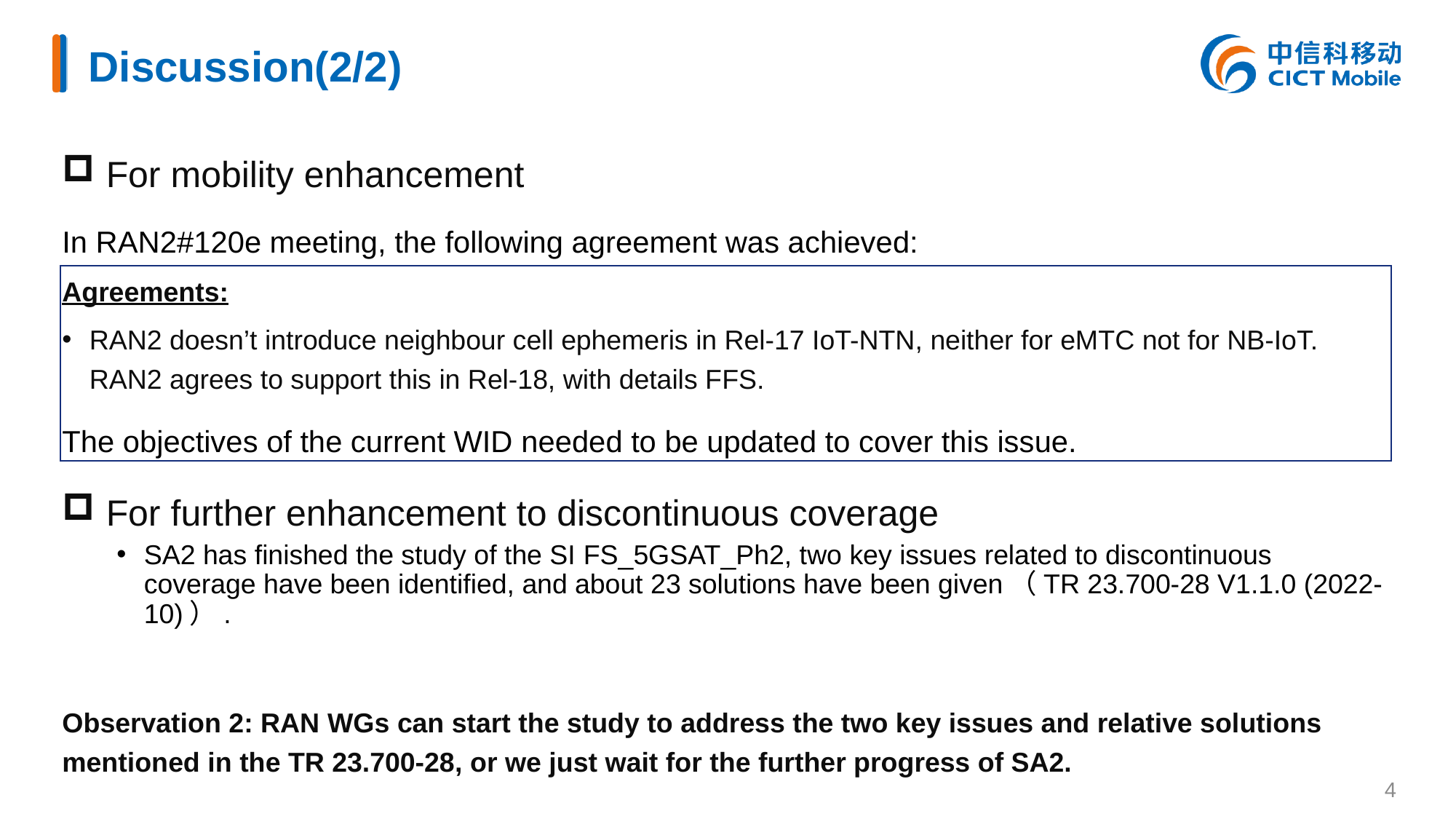

# Discussion(2/2)
 For mobility enhancement
In RAN2#120e meeting, the following agreement was achieved:
Agreements:
RAN2 doesn’t introduce neighbour cell ephemeris in Rel-17 IoT-NTN, neither for eMTC not for NB-IoT. RAN2 agrees to support this in Rel-18, with details FFS.
The objectives of the current WID needed to be updated to cover this issue.
 For further enhancement to discontinuous coverage
SA2 has finished the study of the SI FS_5GSAT_Ph2, two key issues related to discontinuous coverage have been identified, and about 23 solutions have been given（TR 23.700-28 V1.1.0 (2022-10)）.

Observation 2: RAN WGs can start the study to address the two key issues and relative solutions mentioned in the TR 23.700-28, or we just wait for the further progress of SA2.

4